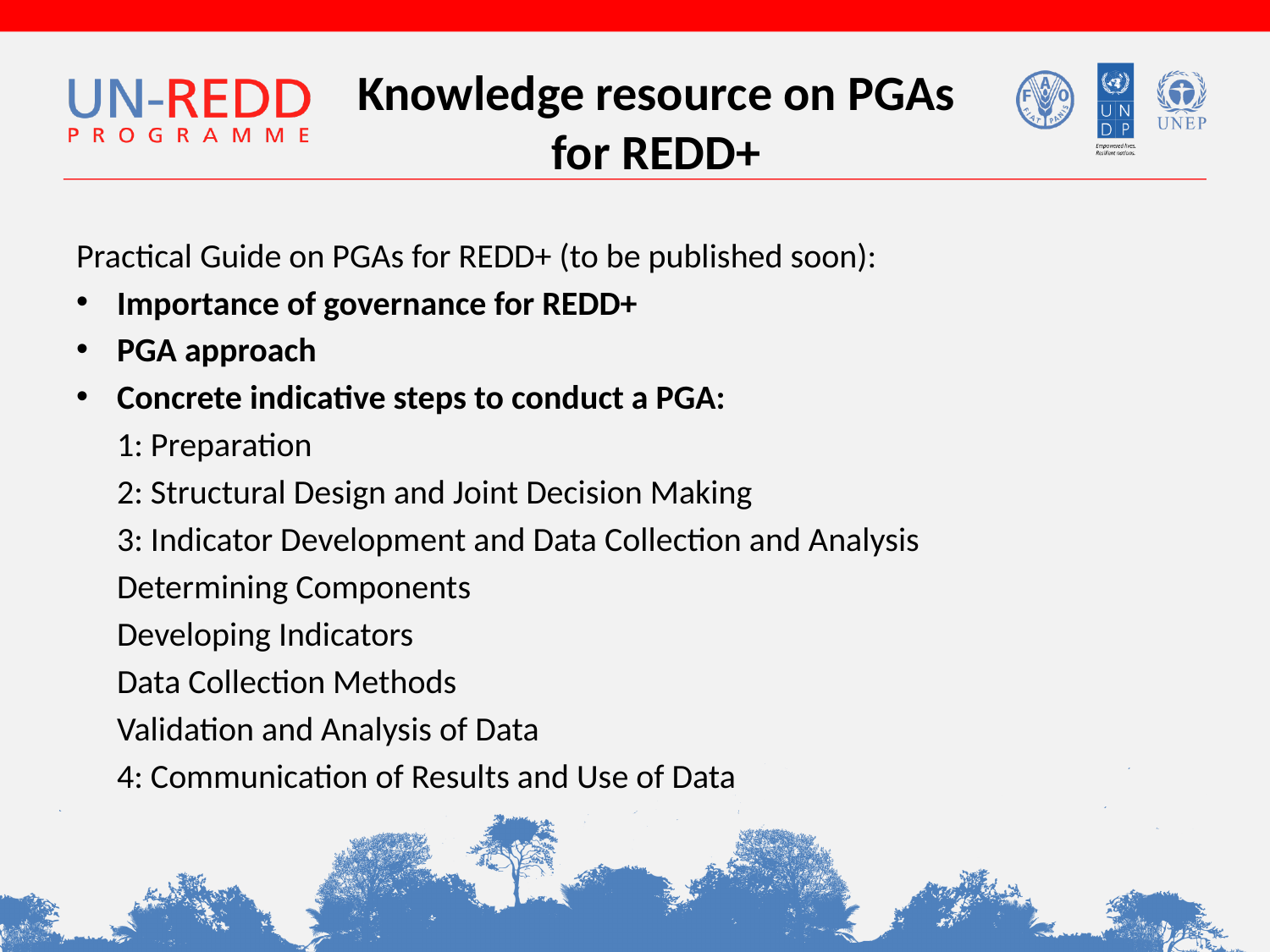

# Knowledge resource on PGAs for REDD+

Practical Guide on PGAs for REDD+ (to be published soon):
Importance of governance for REDD+
PGA approach
Concrete indicative steps to conduct a PGA:
	1: Preparation
	2: Structural Design and Joint Decision Making
	3: Indicator Development and Data Collection and Analysis
		Determining Components
		Developing Indicators
		Data Collection Methods
		Validation and Analysis of Data
	4: Communication of Results and Use of Data